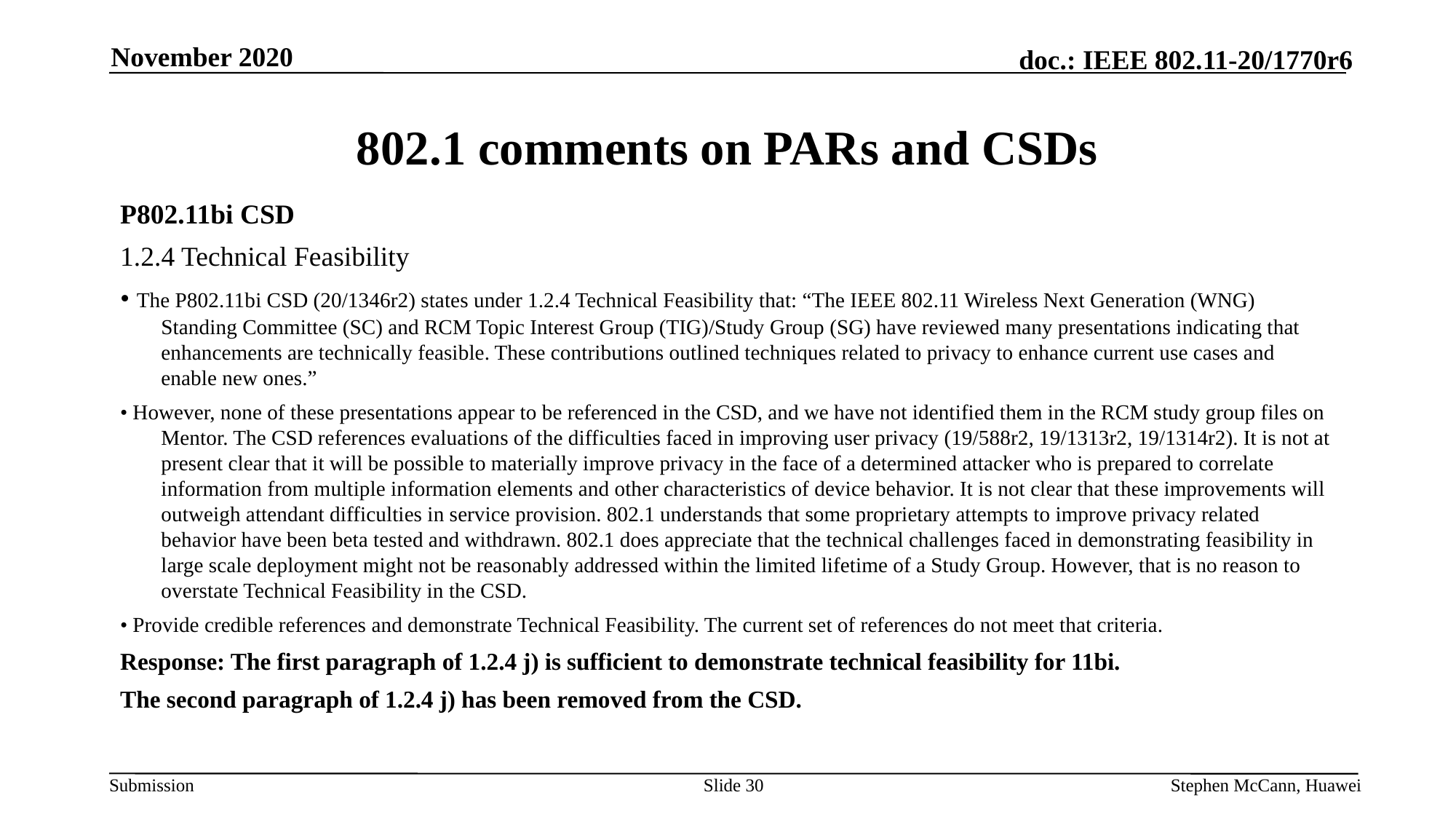

November 2020
# 802.1 comments on PARs and CSDs
P802.11bi CSD
1.2.4 Technical Feasibility
• The P802.11bi CSD (20/1346r2) states under 1.2.4 Technical Feasibility that: “The IEEE 802.11 Wireless Next Generation (WNG) Standing Committee (SC) and RCM Topic Interest Group (TIG)/Study Group (SG) have reviewed many presentations indicating that enhancements are technically feasible. These contributions outlined techniques related to privacy to enhance current use cases and enable new ones.”
• However, none of these presentations appear to be referenced in the CSD, and we have not identified them in the RCM study group files on Mentor. The CSD references evaluations of the difficulties faced in improving user privacy (19/588r2, 19/1313r2, 19/1314r2). It is not at present clear that it will be possible to materially improve privacy in the face of a determined attacker who is prepared to correlate information from multiple information elements and other characteristics of device behavior. It is not clear that these improvements will outweigh attendant difficulties in service provision. 802.1 understands that some proprietary attempts to improve privacy related behavior have been beta tested and withdrawn. 802.1 does appreciate that the technical challenges faced in demonstrating feasibility in large scale deployment might not be reasonably addressed within the limited lifetime of a Study Group. However, that is no reason to overstate Technical Feasibility in the CSD.
• Provide credible references and demonstrate Technical Feasibility. The current set of references do not meet that criteria.
Response: The first paragraph of 1.2.4 j) is sufficient to demonstrate technical feasibility for 11bi.
The second paragraph of 1.2.4 j) has been removed from the CSD.
Slide 30
Stephen McCann, Huawei